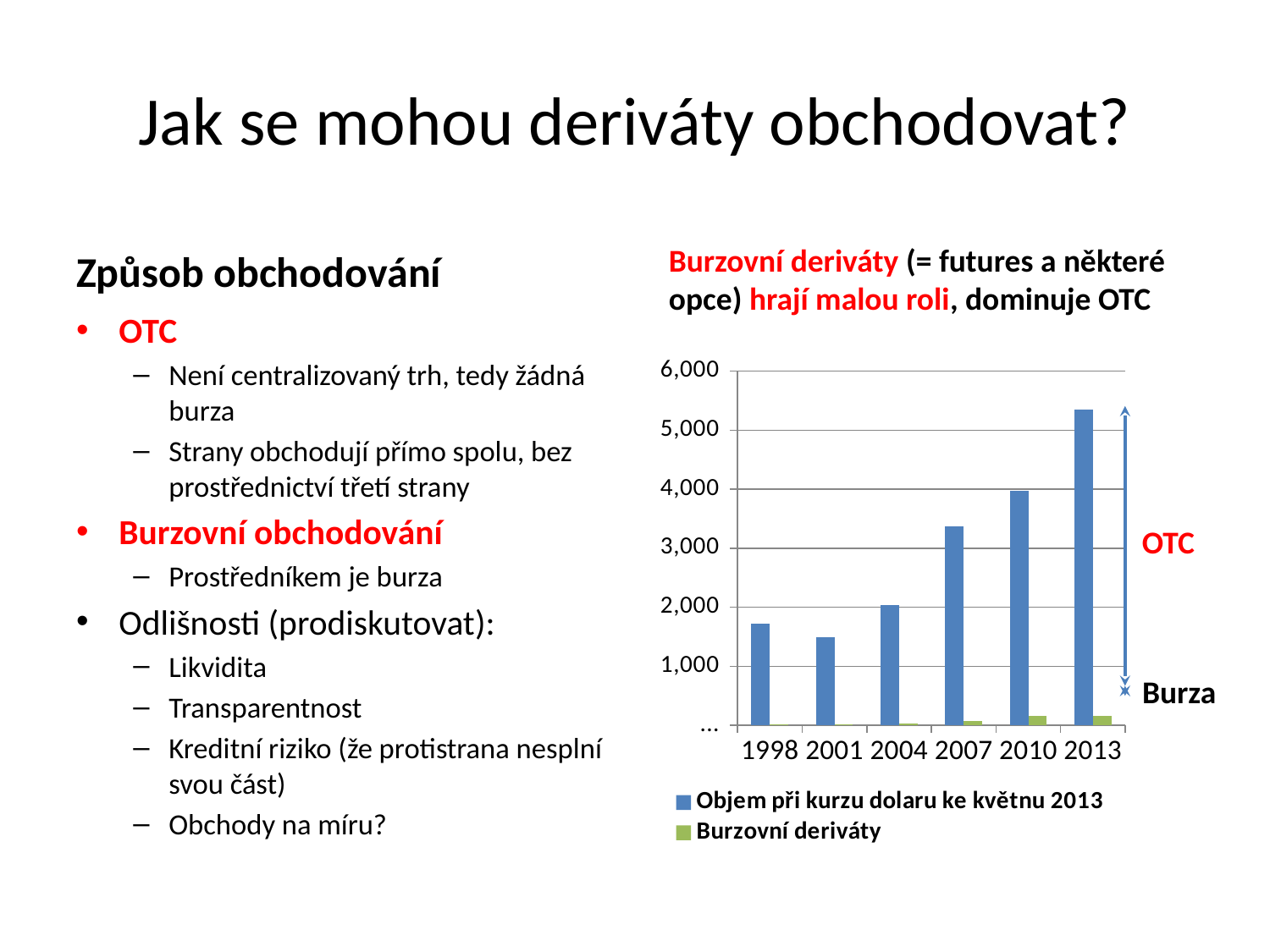

# Jak se mohou deriváty obchodovat?
Způsob obchodování
Burzovní deriváty (= futures a některé opce) hrají malou roli, dominuje OTC
OTC
Není centralizovaný trh, tedy žádná burza
Strany obchodují přímo spolu, bez prostřednictví třetí strany
Burzovní obchodování
Prostředníkem je burza
Odlišnosti (prodiskutovat):
Likvidita
Transparentnost
Kreditní riziko (že protistrana nesplní svou část)
Obchody na míru?

[unsupported chart]

OTC
Burza